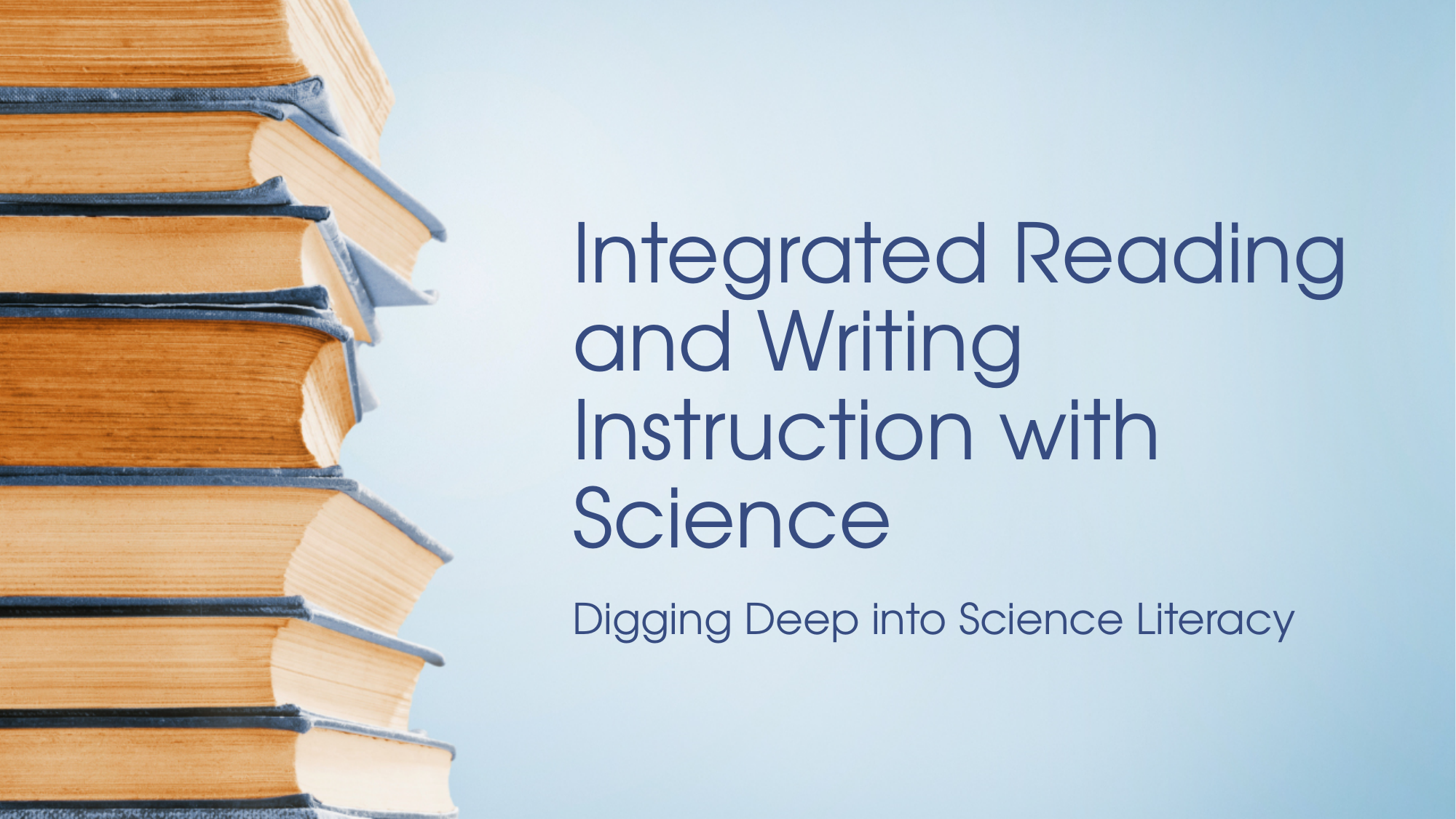

# Integrated Reading and Writing Instruction with Science
Digging Deep into Science Literacy